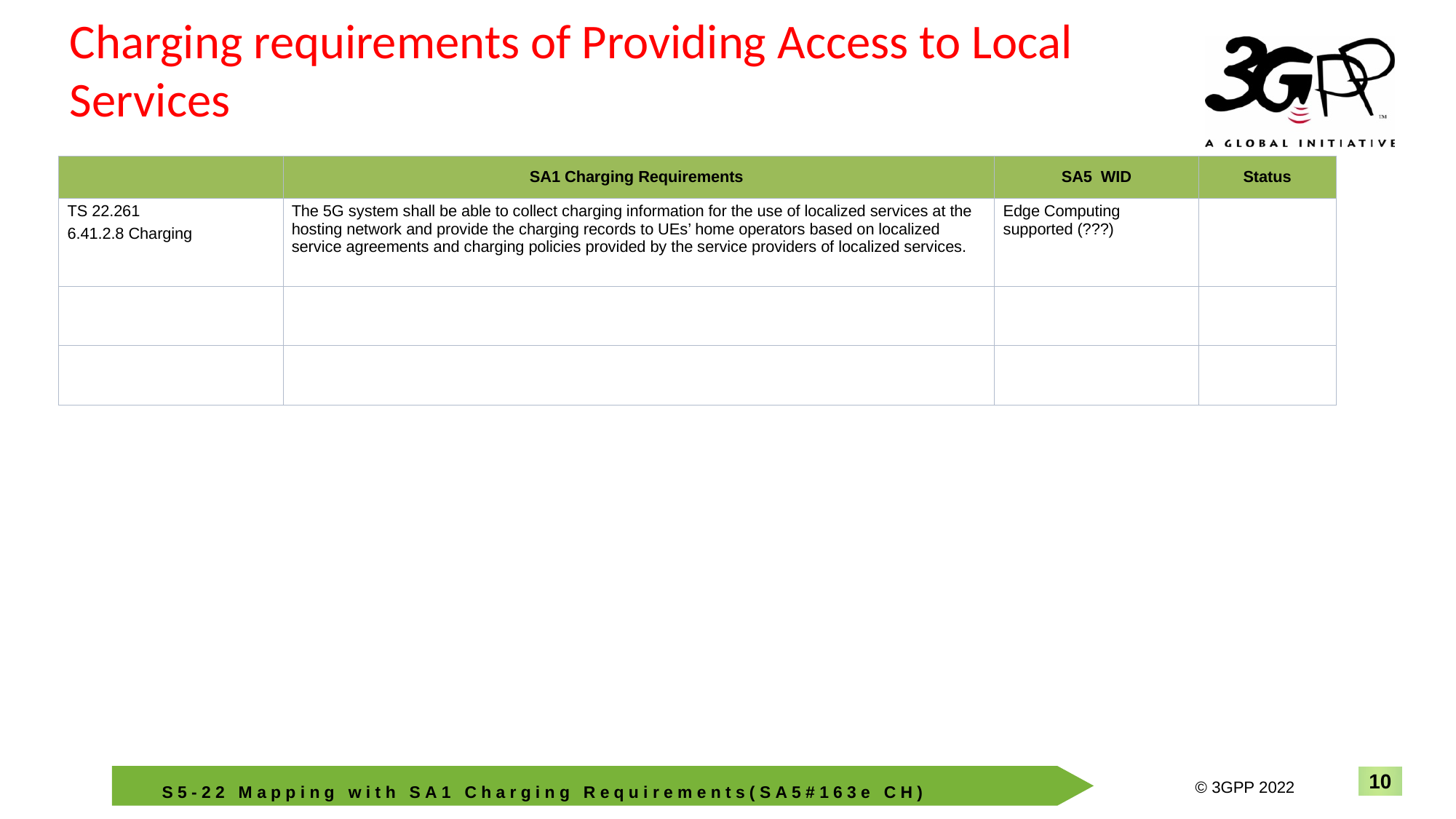

# Charging requirements of Providing Access to Local Services
|  | SA1 Charging Requirements | SA5 WID | Status |
| --- | --- | --- | --- |
| TS 22.261 6.41.2.8 Charging | The 5G system shall be able to collect charging information for the use of localized services at the hosting network and provide the charging records to UEs’ home operators based on localized service agreements and charging policies provided by the service providers of localized services. | Edge Computing supported (???) |  |
|  |  |  |  |
|  |  |  |  |